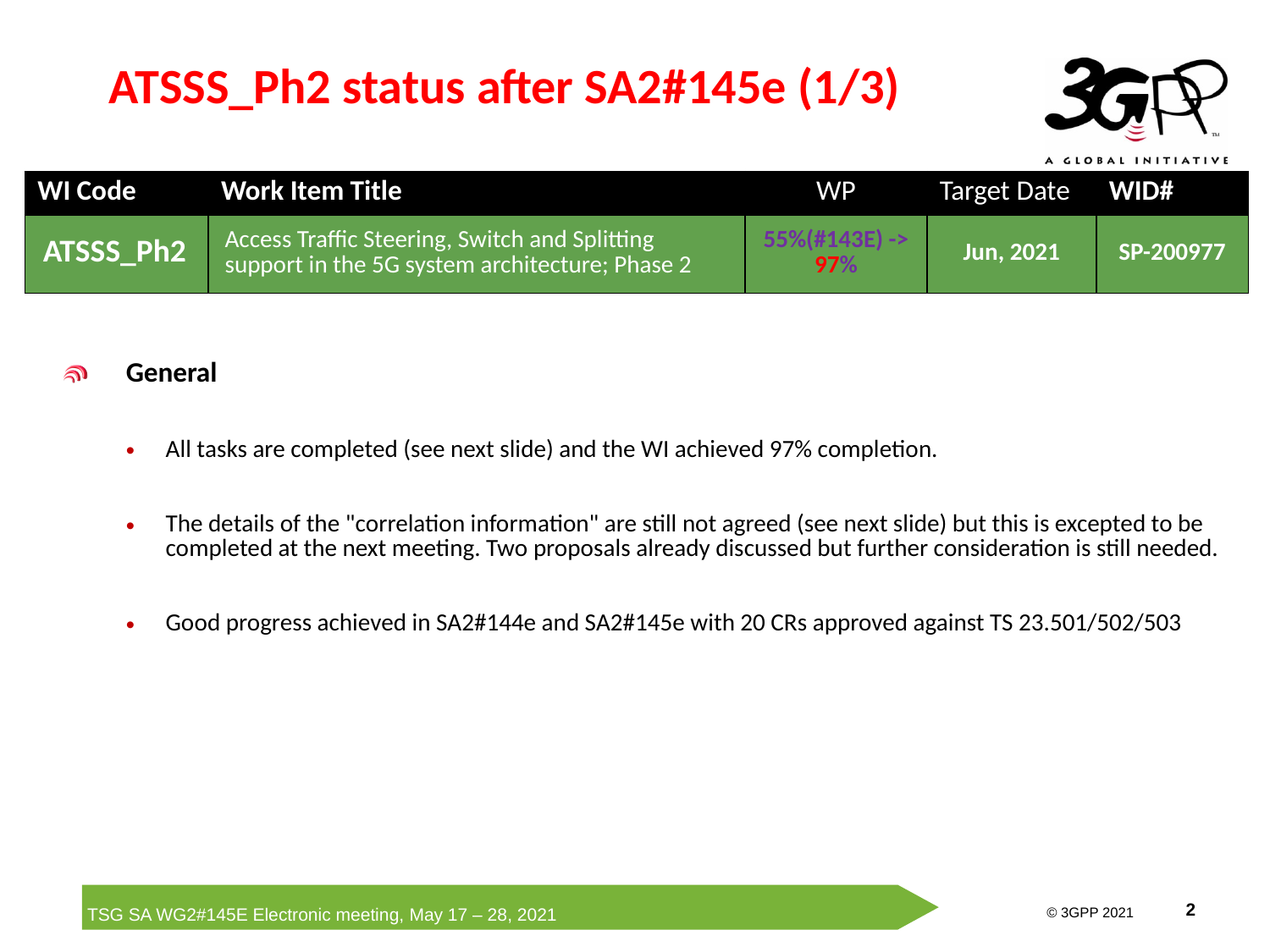

# ATSSS_Ph2 status after SA2#145e (1/3)
| WI Code | Work Item Title | WP | Target Date | WID# |
| --- | --- | --- | --- | --- |
| ATSSS\_Ph2 | Access Traffic Steering, Switch and Splitting support in the 5G system architecture; Phase 2 | 55%(#143E) -> 97% | Jun, 2021 | SP-200977 |
General

All tasks are completed (see next slide) and the WI achieved 97% completion.

The details of the "correlation information" are still not agreed (see next slide) but this is excepted to be completed at the next meeting. Two proposals already discussed but further consideration is still needed.

Good progress achieved in SA2#144e and SA2#145e with 20 CRs approved against TS 23.501/502/503